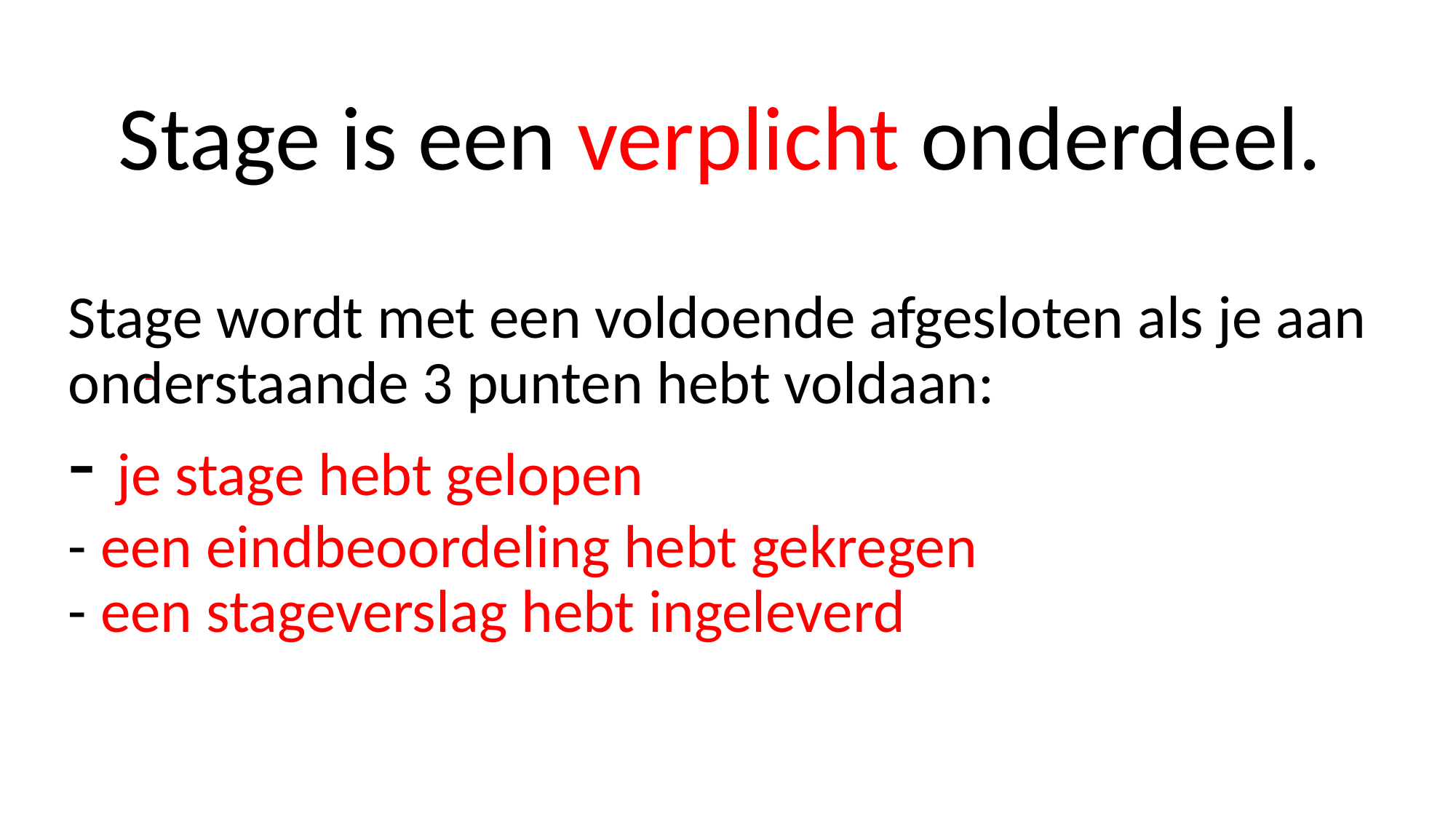

Stage is een verplicht onderdeel.

Stage wordt met een voldoende afgesloten als je aan onderstaande 3 punten hebt voldaan:
- je stage hebt gelopen
- een eindbeoordeling hebt gekregen
- een stageverslag hebt ingeleverd
-